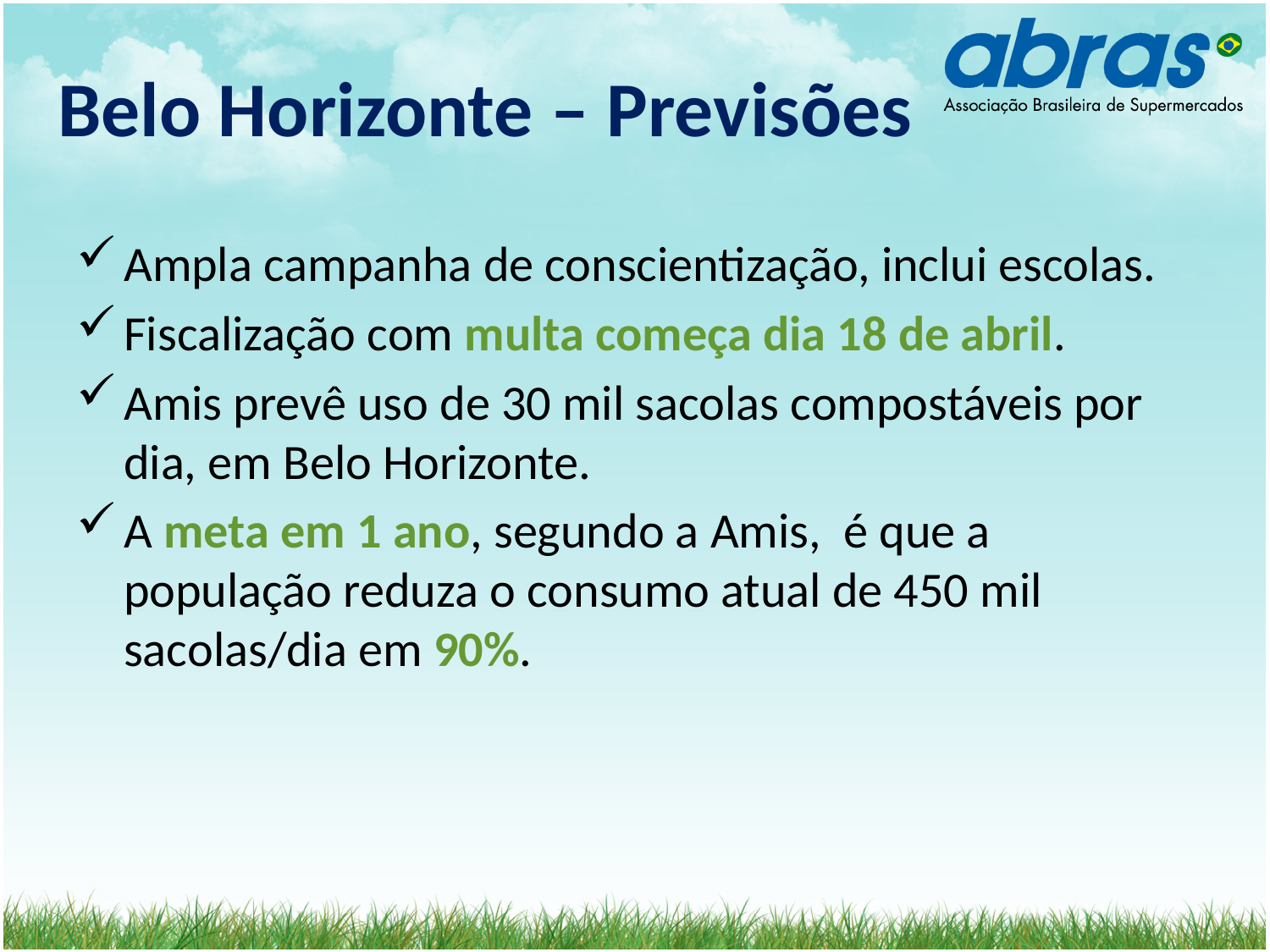

# Belo Horizonte – Previsões
Ampla campanha de conscientização, inclui escolas.
Fiscalização com multa começa dia 18 de abril.
Amis prevê uso de 30 mil sacolas compostáveis por dia, em Belo Horizonte.
A meta em 1 ano, segundo a Amis,  é que a população reduza o consumo atual de 450 mil sacolas/dia em 90%.